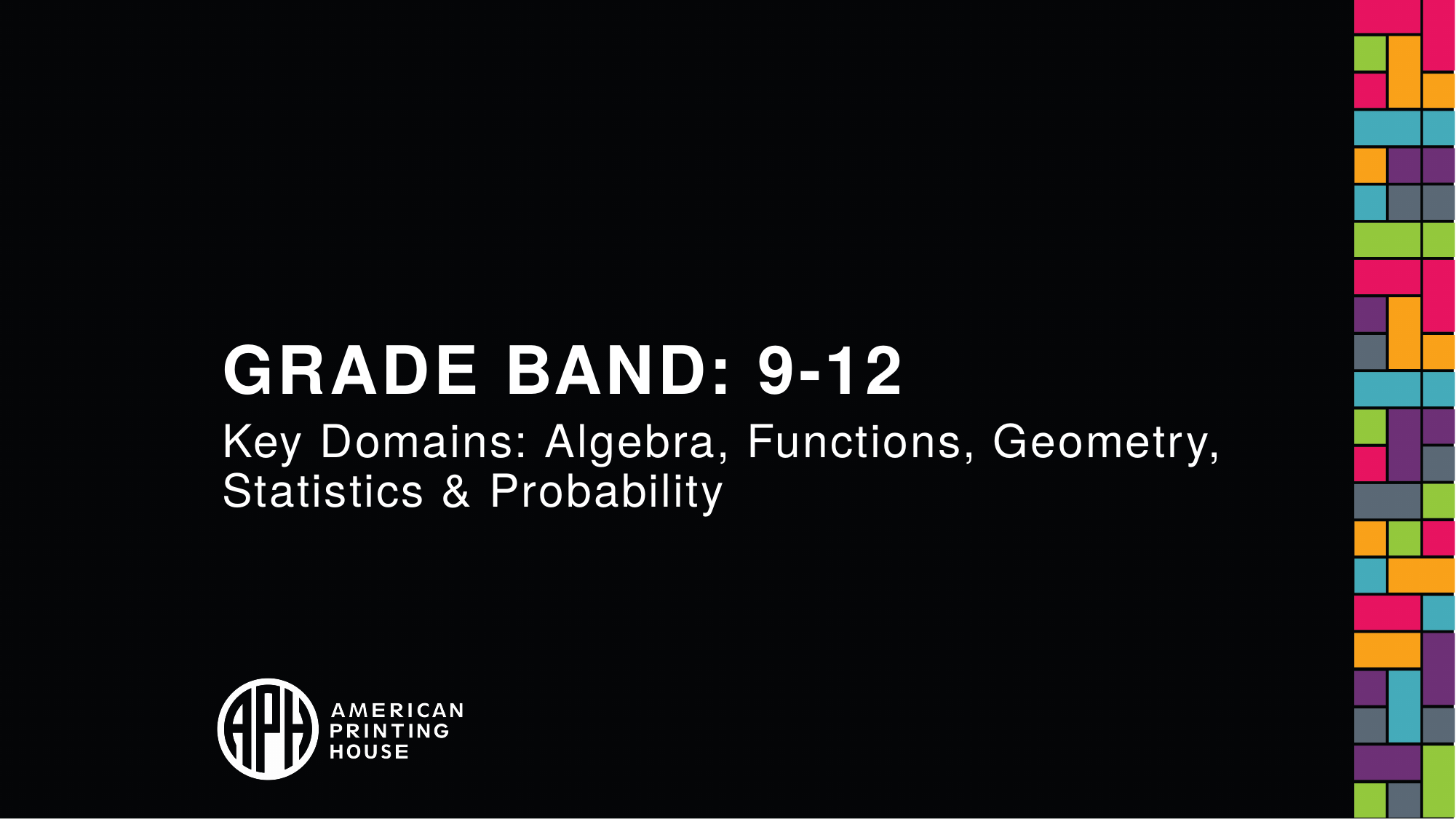

# Grade Band: 9-12
Key Domains: Algebra, Functions, Geometry, Statistics & Probability